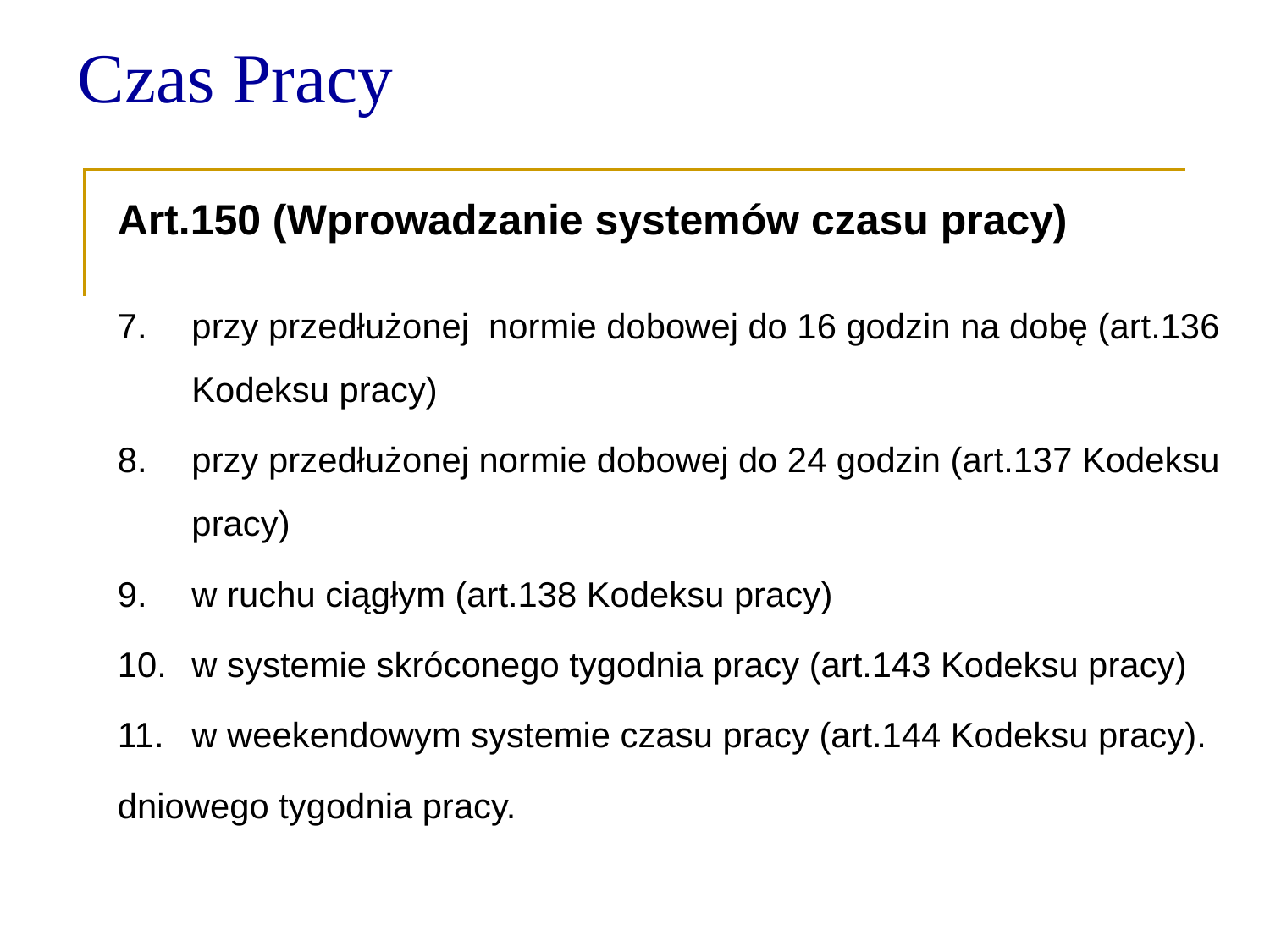

Czas Pracy
Art.150 (Wprowadzanie systemów czasu pracy)
7.	przy przedłużonej  normie dobowej do 16 godzin na dobę (art.136 Kodeksu pracy)
8.	przy przedłużonej normie dobowej do 24 godzin (art.137 Kodeksu pracy)
9.	w ruchu ciągłym (art.138 Kodeksu pracy)
10.	w systemie skróconego tygodnia pracy (art.143 Kodeksu pracy)
11.	w weekendowym systemie czasu pracy (art.144 Kodeksu pracy).
dniowego tygodnia pracy.